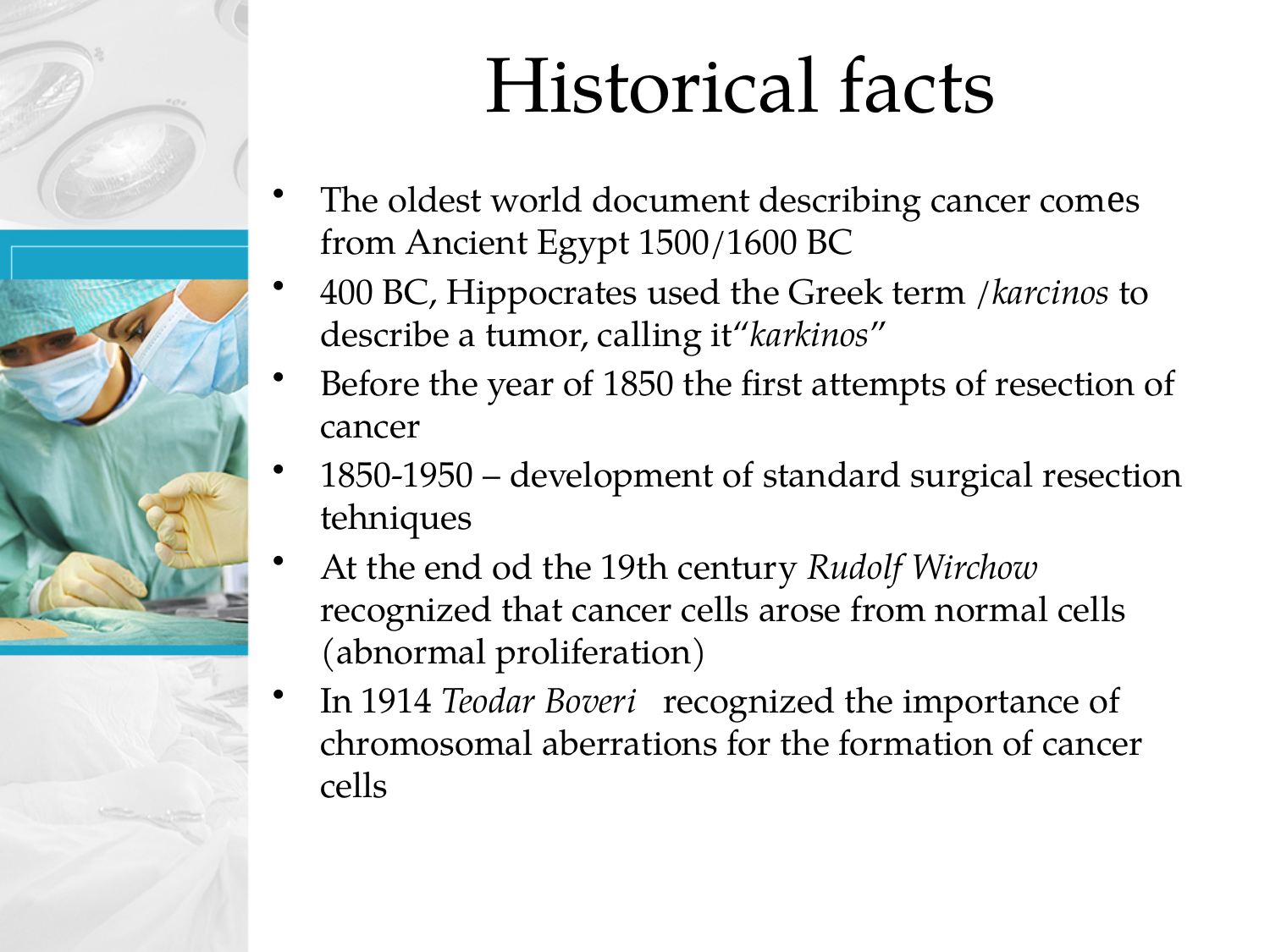

# Historical facts
The oldest world document describing cancer comеs from Ancient Egypt 1500/1600 BC
400 BC, Hippocrates used the Greek term /karcinos to describe a tumor, calling it“karkinos”
Before the year of 1850 the first attempts of resection of cancer
1850-1950 – development of standard surgical resection tehniques
At the end od the 19th century Rudolf Wirchow  recognized that cancer cells arose from normal cells (abnormal proliferation)
In 1914 Teodar Boveri   recognized the importance of chromosomal aberrations for the formation of cancer cells